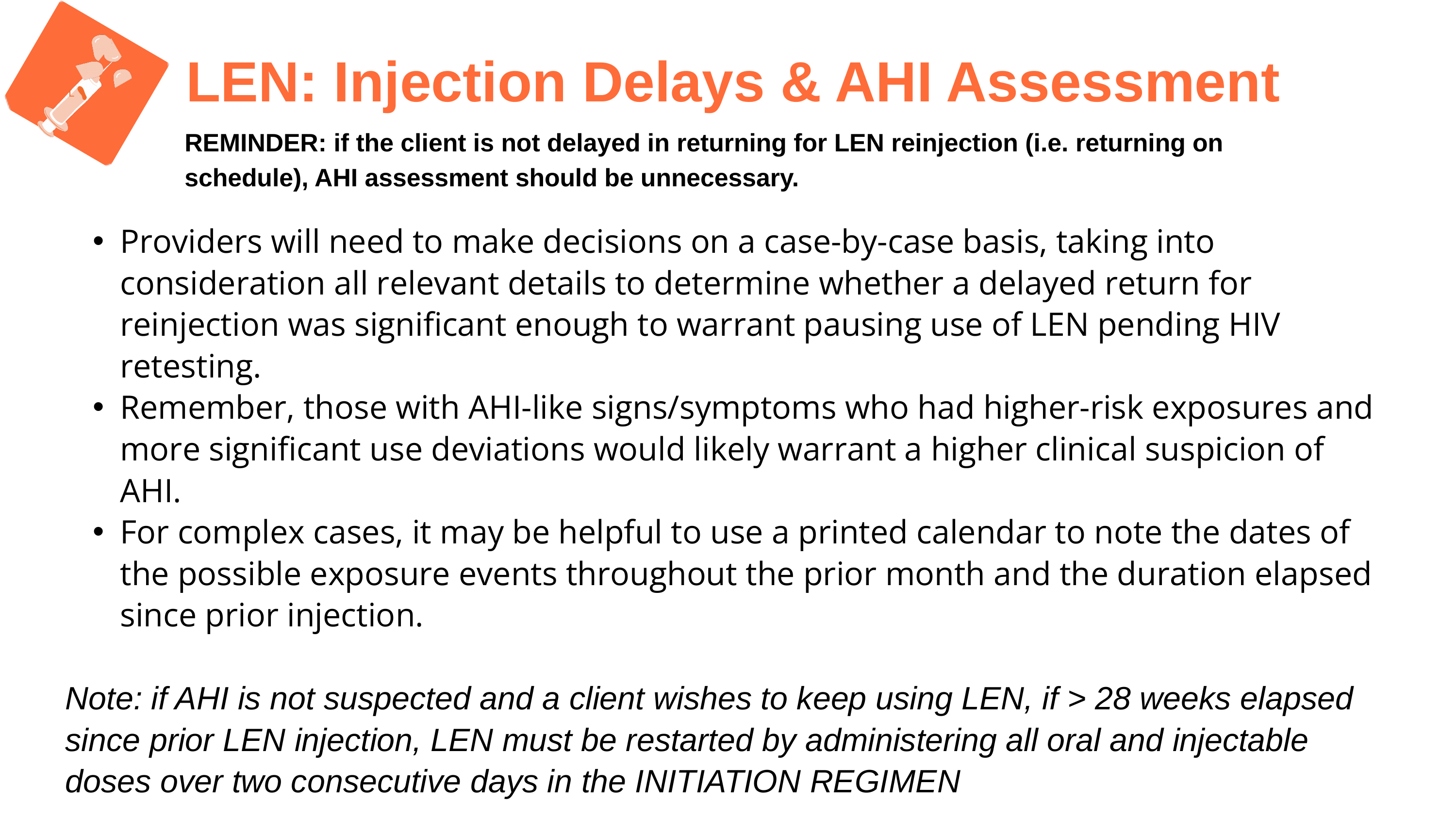

L
LEN: Injection Delays & AHI Assessment
REMINDER: if the client is not delayed in returning for LEN reinjection (i.e. returning on schedule), AHI assessment should be unnecessary.
Providers will need to make decisions on a case-by-case basis, taking into consideration all relevant details to determine whether a delayed return for reinjection was significant enough to warrant pausing use of LEN pending HIV retesting.
Remember, those with AHI-like signs/symptoms who had higher-risk exposures and more significant use deviations would likely warrant a higher clinical suspicion of AHI.
For complex cases, it may be helpful to use a printed calendar to note the dates of the possible exposure events throughout the prior month and the duration elapsed since prior injection.

Note: if AHI is not suspected and a client wishes to keep using LEN, if > 28 weeks elapsed since prior LEN injection, LEN must be restarted by administering all oral and injectable doses over two consecutive days in the INITIATION REGIMEN